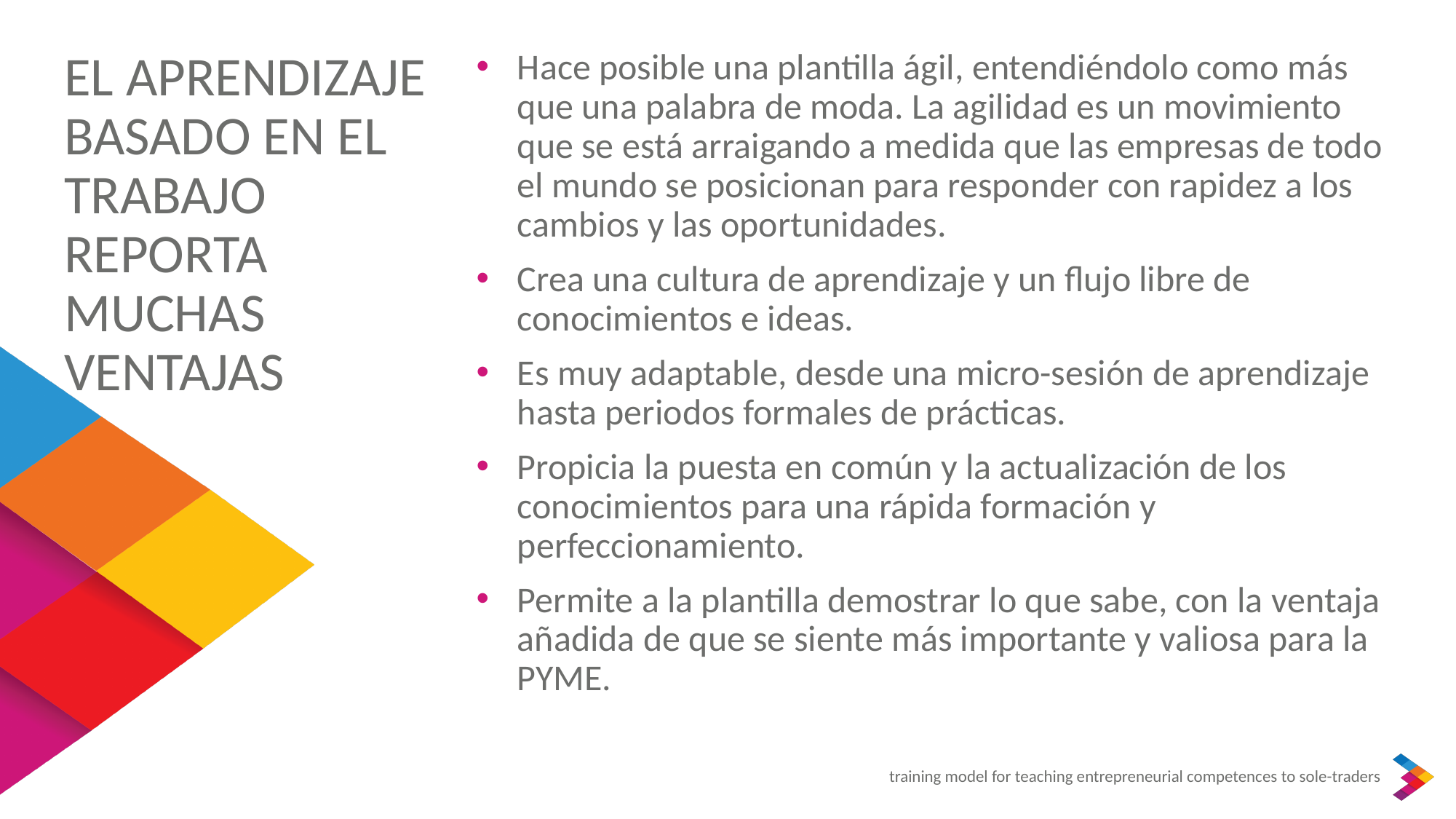

EL APRENDIZAJE BASADO EN EL TRABAJO REPORTA MUCHAS VENTAJAS
Hace posible una plantilla ágil, entendiéndolo como más que una palabra de moda. La agilidad es un movimiento que se está arraigando a medida que las empresas de todo el mundo se posicionan para responder con rapidez a los cambios y las oportunidades.
Crea una cultura de aprendizaje y un flujo libre de conocimientos e ideas.
Es muy adaptable, desde una micro-sesión de aprendizaje hasta periodos formales de prácticas.
Propicia la puesta en común y la actualización de los conocimientos para una rápida formación y perfeccionamiento.
Permite a la plantilla demostrar lo que sabe, con la ventaja añadida de que se siente más importante y valiosa para la PYME.